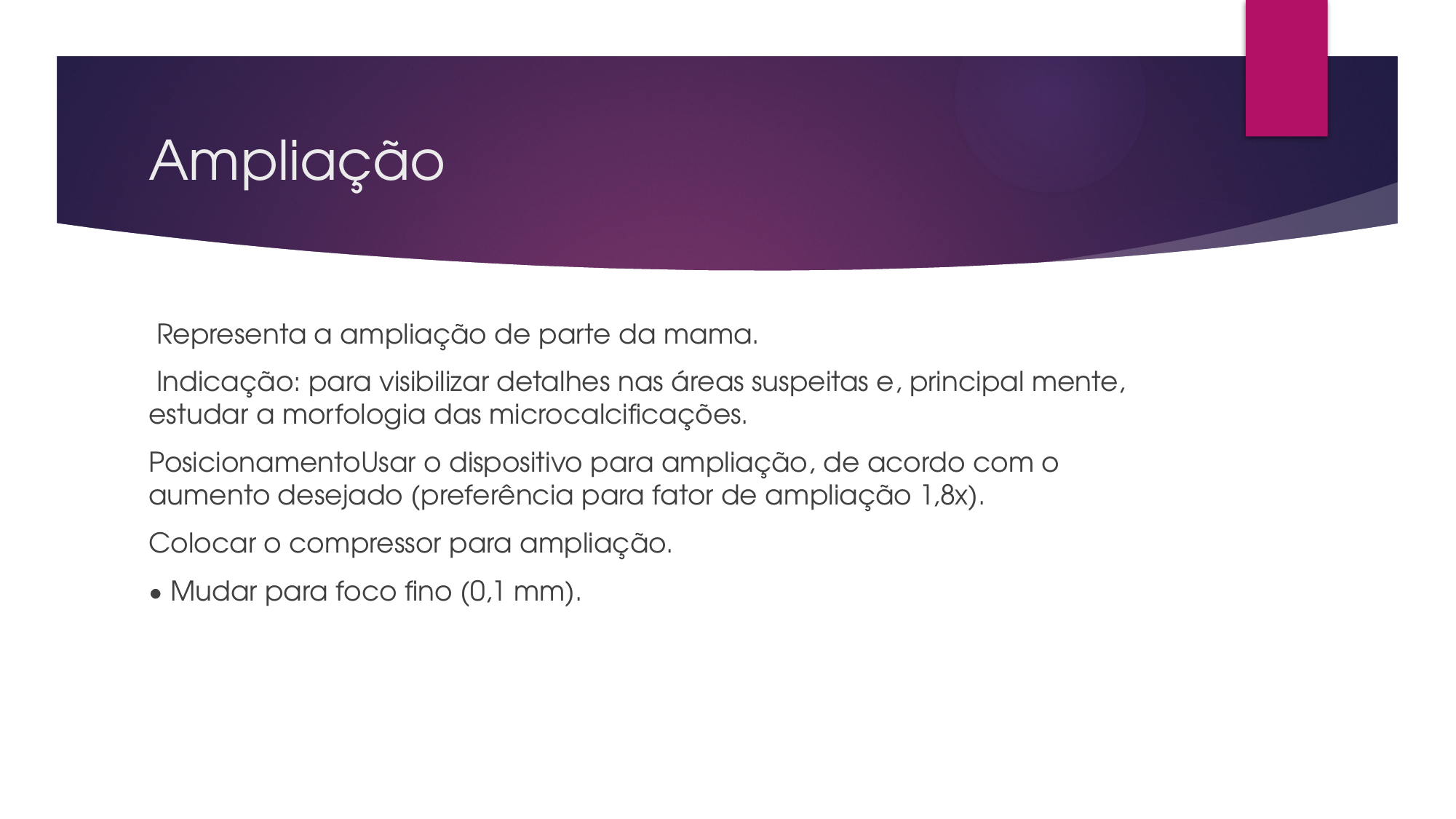

# Ampliação
 Representa a ampliação de parte da mama.
 Indicação: para visibilizar detalhes nas áreas suspeitas e, principal mente, estudar a morfologia das microcalcificações.
PosicionamentoUsar o dispositivo para ampliação, de acordo com o aumento desejado (preferência para fator de ampliação 1,8x).
Colocar o compressor para ampliação.
• Mudar para foco fino (0,1 mm).